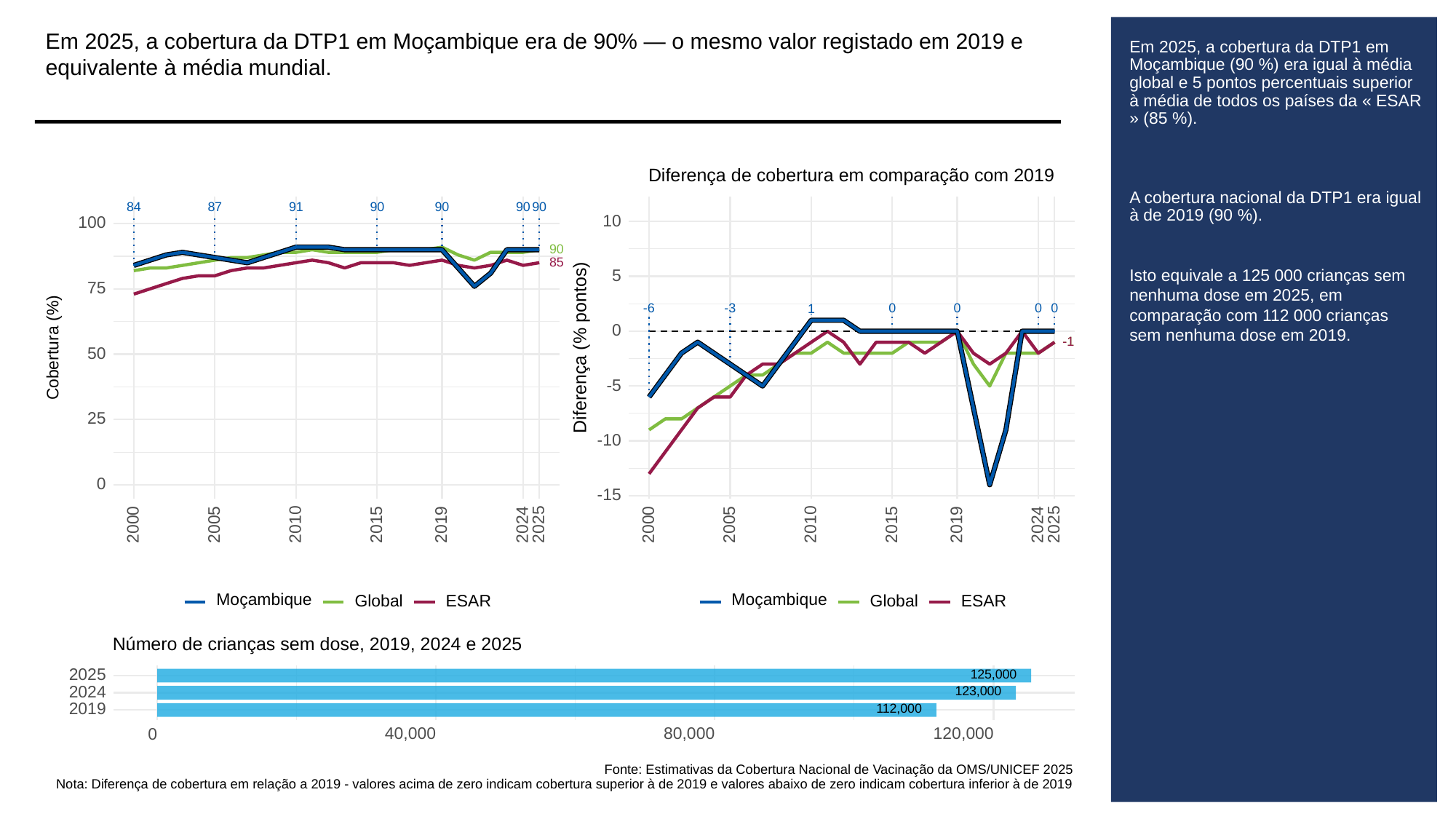

Em 2025, a cobertura da DTP1 em Moçambique era de 90% — o mesmo valor registado em 2019 e equivalente à média mundial.
# Em 2025, a cobertura da DTP1 em Moçambique (90 %) era igual à média global e 5 pontos percentuais superior à média de todos os países da « ESAR » (85 %).

A cobertura nacional da DTP1 era igual à de 2019 (90 %).

Isto equivale a 125 000 crianças sem nenhuma dose em 2025, em comparação com 112 000 crianças sem nenhuma dose em 2019.

Diferença de cobertura em comparação com 2019

84
87
91
90
90
90
90
10
100

90

85

5

75

-3
-6
0
0
0
0
1

0

-1
-1
Diferença (% pontos)
Cobertura (%)
50

-5

25

-10

0

-15

2000
2005
2010
2015
2019
2024
2025
2000
2005
2010
2015
2019
2024
2025
Moçambique
Moçambique
Global
ESAR
Global
ESAR

Número de crianças sem dose, 2019, 2024 e 2025

125,000
2025

123,000
2024

112,000
2019

40,000
80,000
120,000
0
Fonte: Estimativas da Cobertura Nacional de Vacinação da OMS/UNICEF 2025
Nota: Diferença de cobertura em relação a 2019 - valores acima de zero indicam cobertura superior à de 2019 e valores abaixo de zero indicam cobertura inferior à de 2019